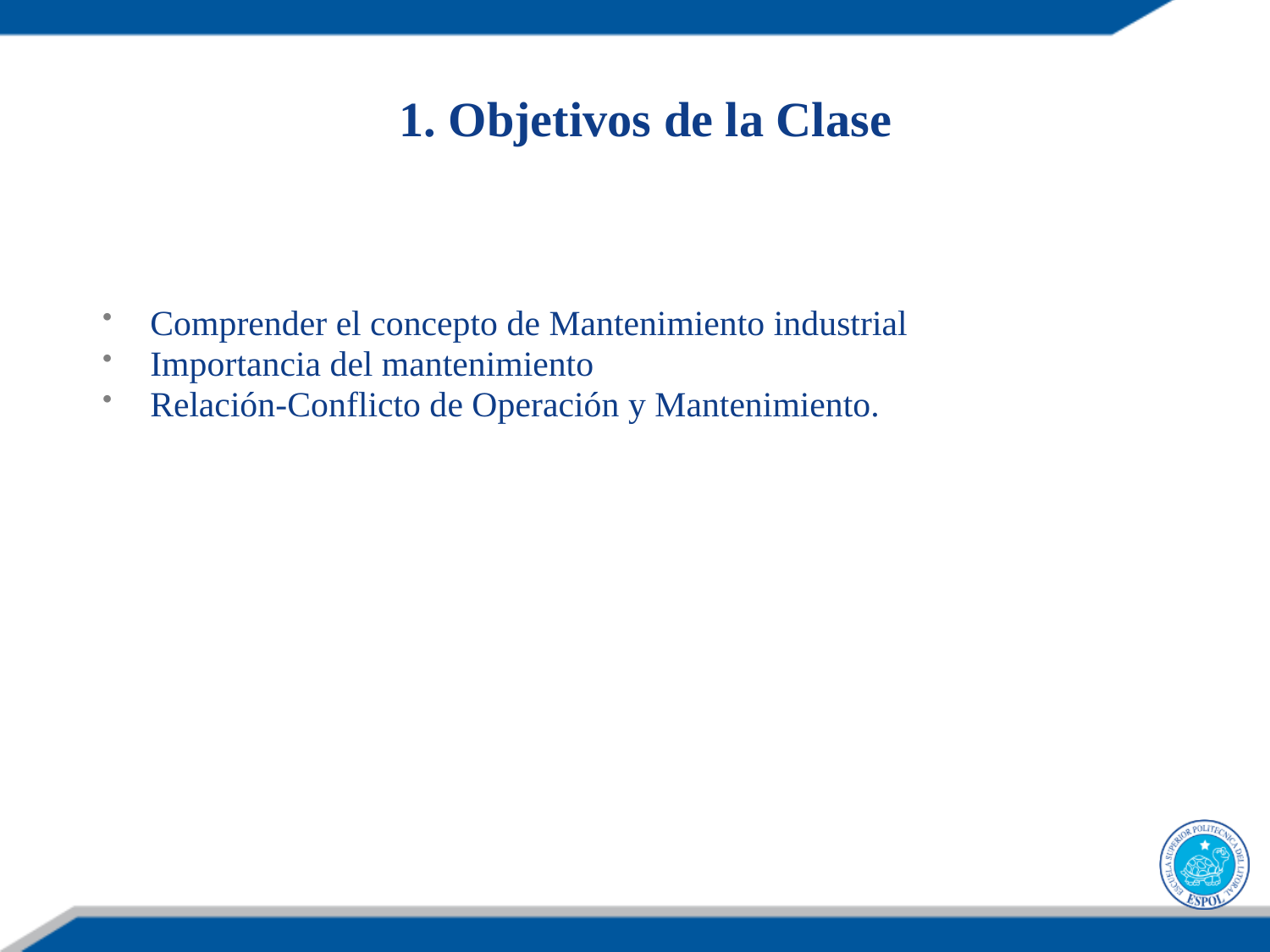

1. Objetivos de la Clase

Comprender el concepto de Mantenimiento industrial
Importancia del mantenimiento
Relación-Conflicto de Operación y Mantenimiento.